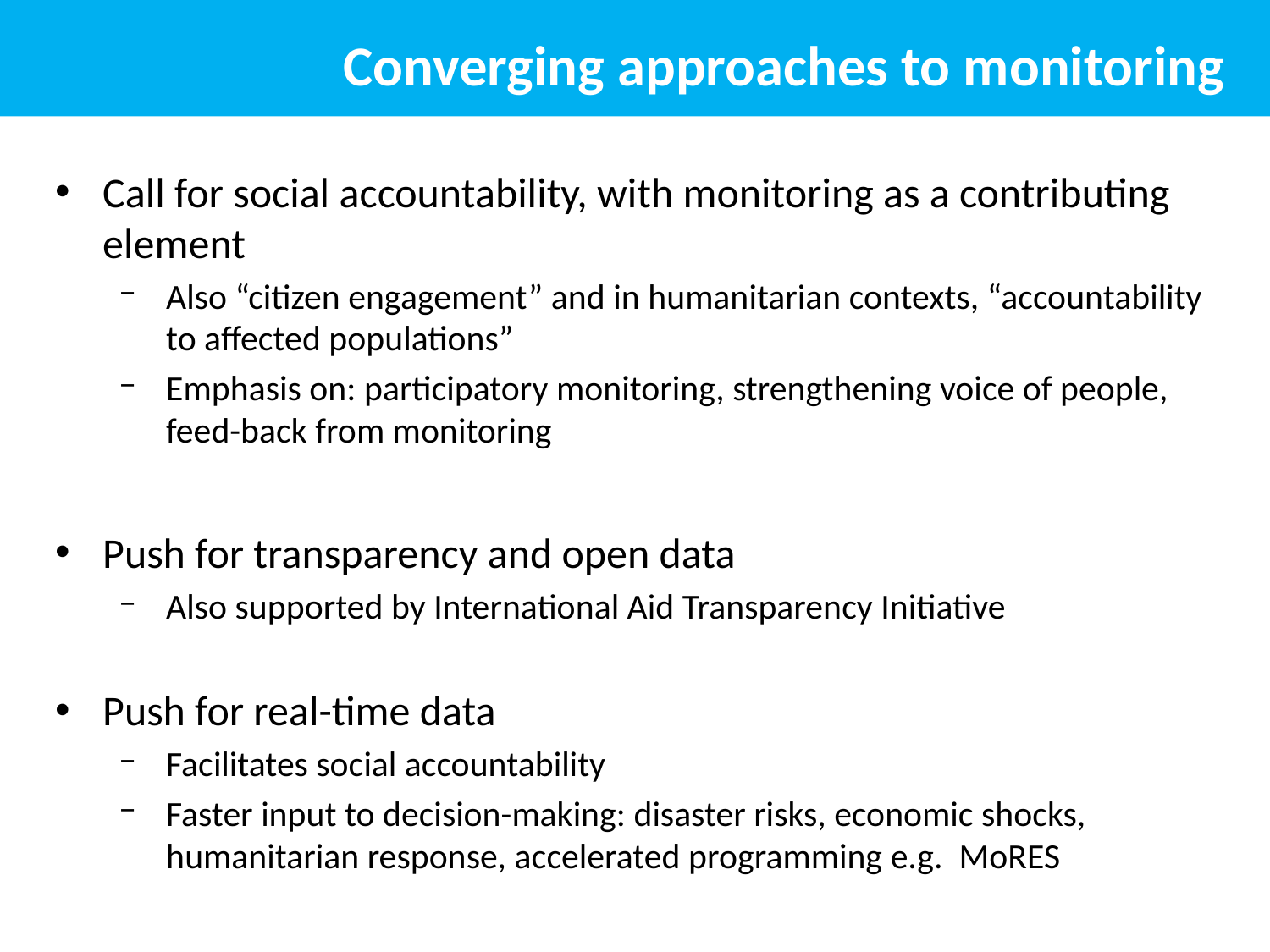

# Converging approaches to monitoring
Call for social accountability, with monitoring as a contributing element
Also “citizen engagement” and in humanitarian contexts, “accountability to affected populations”
Emphasis on: participatory monitoring, strengthening voice of people, feed-back from monitoring

Push for transparency and open data
Also supported by International Aid Transparency Initiative

Push for real-time data
Facilitates social accountability
Faster input to decision-making: disaster risks, economic shocks, humanitarian response, accelerated programming e.g.  MoRES